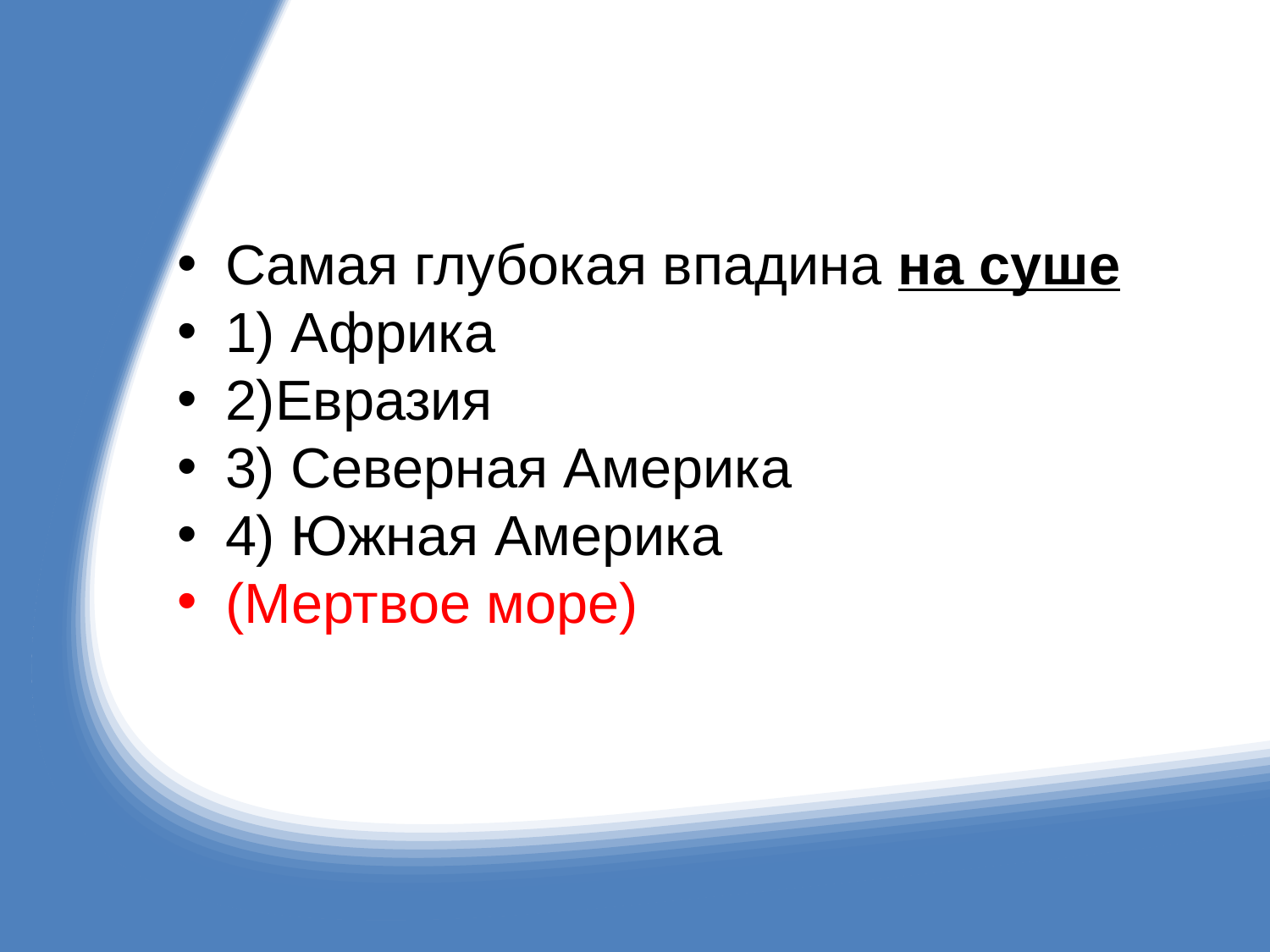

#
Самая глубокая впадина на суше
1) Африка
2)Евразия
3) Северная Америка
4) Южная Америка
(Мертвое море)